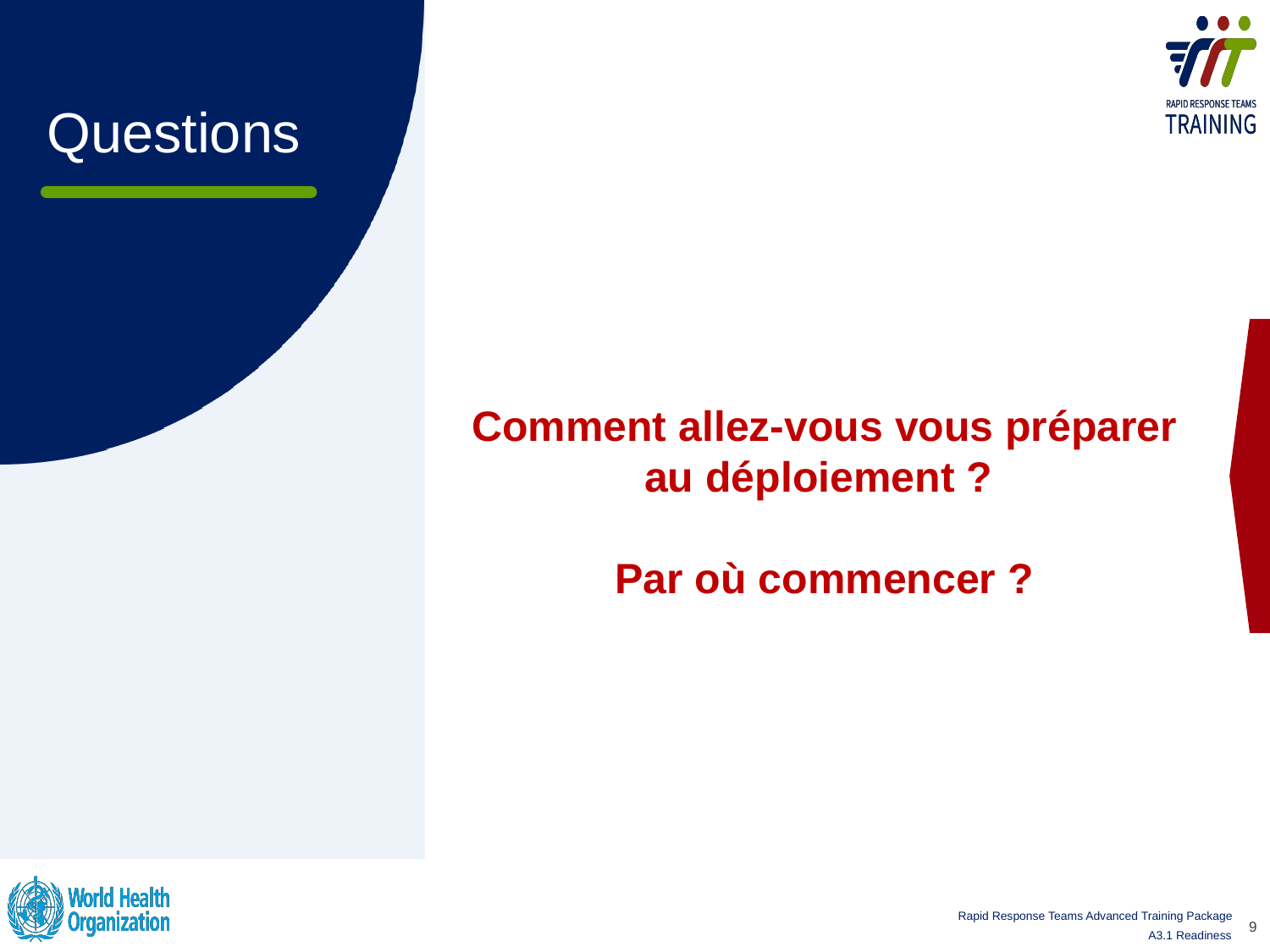

# Questions

Comment allez-vous vous préparer au déploiement ?

Par où commencer ?
9